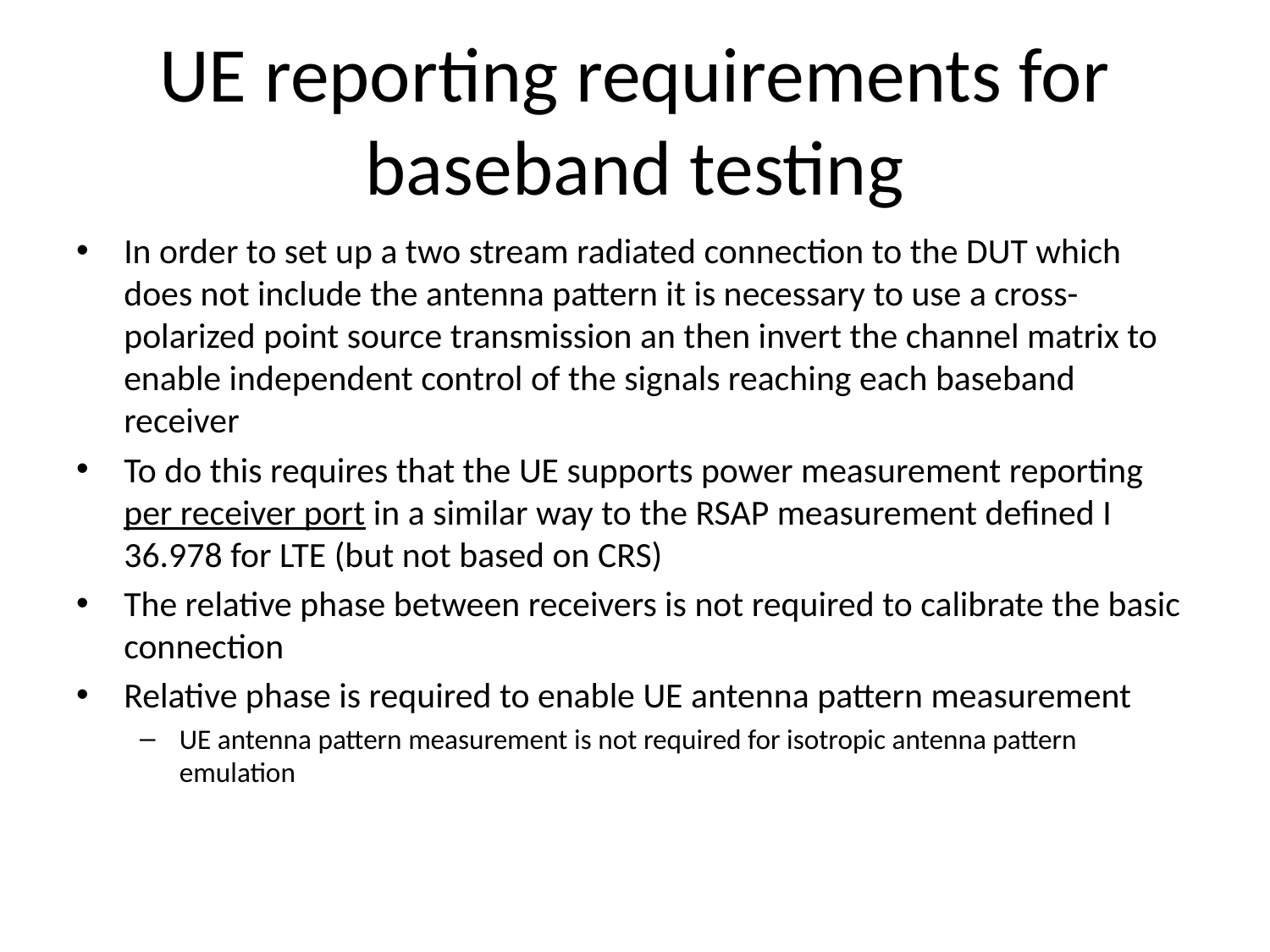

# UE reporting requirements for baseband testing
In order to set up a two stream radiated connection to the DUT which does not include the antenna pattern it is necessary to use a cross-polarized point source transmission an then invert the channel matrix to enable independent control of the signals reaching each baseband receiver
To do this requires that the UE supports power measurement reporting per receiver port in a similar way to the RSAP measurement defined I 36.978 for LTE (but not based on CRS)
The relative phase between receivers is not required to calibrate the basic connection
Relative phase is required to enable UE antenna pattern measurement
UE antenna pattern measurement is not required for isotropic antenna pattern emulation